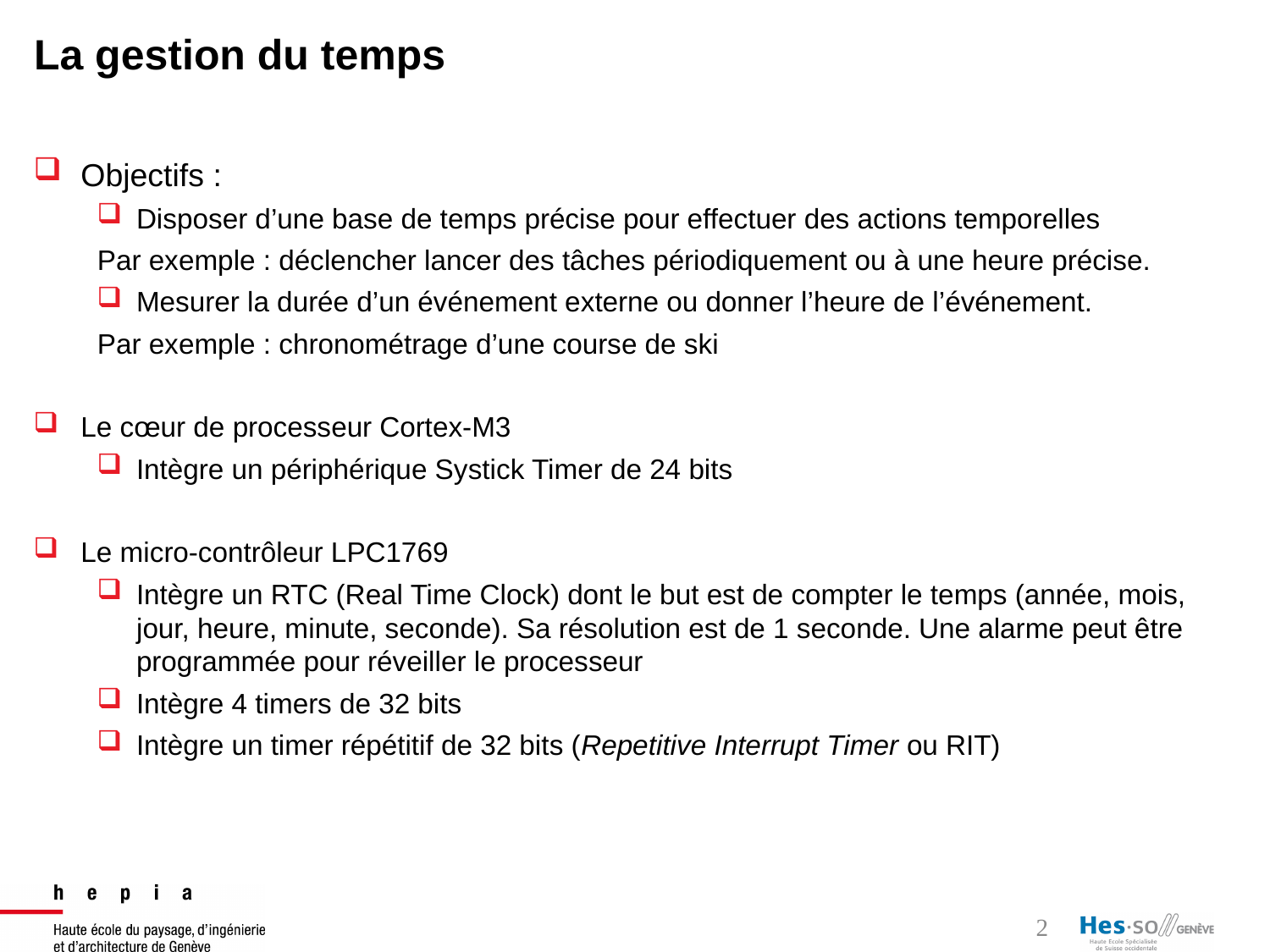

La gestion du temps
Objectifs :
Disposer d’une base de temps précise pour effectuer des actions temporelles
Par exemple : déclencher lancer des tâches périodiquement ou à une heure précise.
Mesurer la durée d’un événement externe ou donner l’heure de l’événement.
Par exemple : chronométrage d’une course de ski

Le cœur de processeur Cortex-M3
Intègre un périphérique Systick Timer de 24 bits

Le micro-contrôleur LPC1769
Intègre un RTC (Real Time Clock) dont le but est de compter le temps (année, mois, jour, heure, minute, seconde). Sa résolution est de 1 seconde. Une alarme peut être programmée pour réveiller le processeur
Intègre 4 timers de 32 bits
Intègre un timer répétitif de 32 bits (Repetitive Interrupt Timer ou RIT)
2